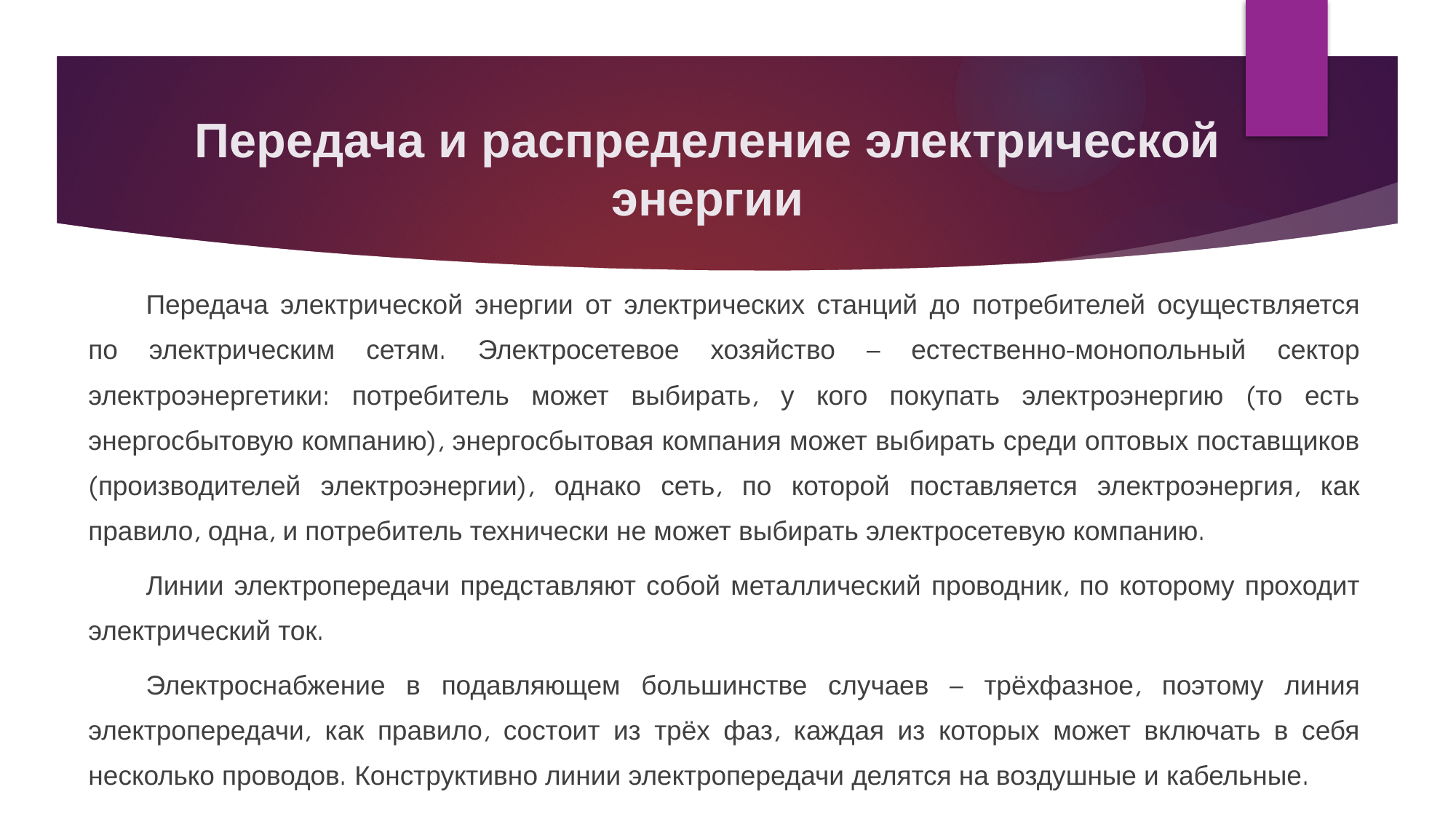

# Передача и распределение электрической энергии
Передача электрической энергии от электрических станций до потребителей осуществляется по электрическим сетям. Электросетевое хозяйство – естественно-монопольный сектор электроэнергетики: потребитель может выбирать, у кого покупать электроэнергию (то есть энергосбытовую компанию), энергосбытовая компания может выбирать среди оптовых поставщиков (производителей электроэнергии), однако сеть, по которой поставляется электроэнергия, как правило, одна, и потребитель технически не может выбирать электросетевую компанию.
Линии электропередачи представляют собой металлический проводник, по которому проходит электрический ток.
Электроснабжение в подавляющем большинстве случаев – трёхфазное, поэтому линия электропередачи, как правило, состоит из трёх фаз, каждая из которых может включать в себя несколько проводов. Конструктивно линии электропередачи делятся на воздушные и кабельные.